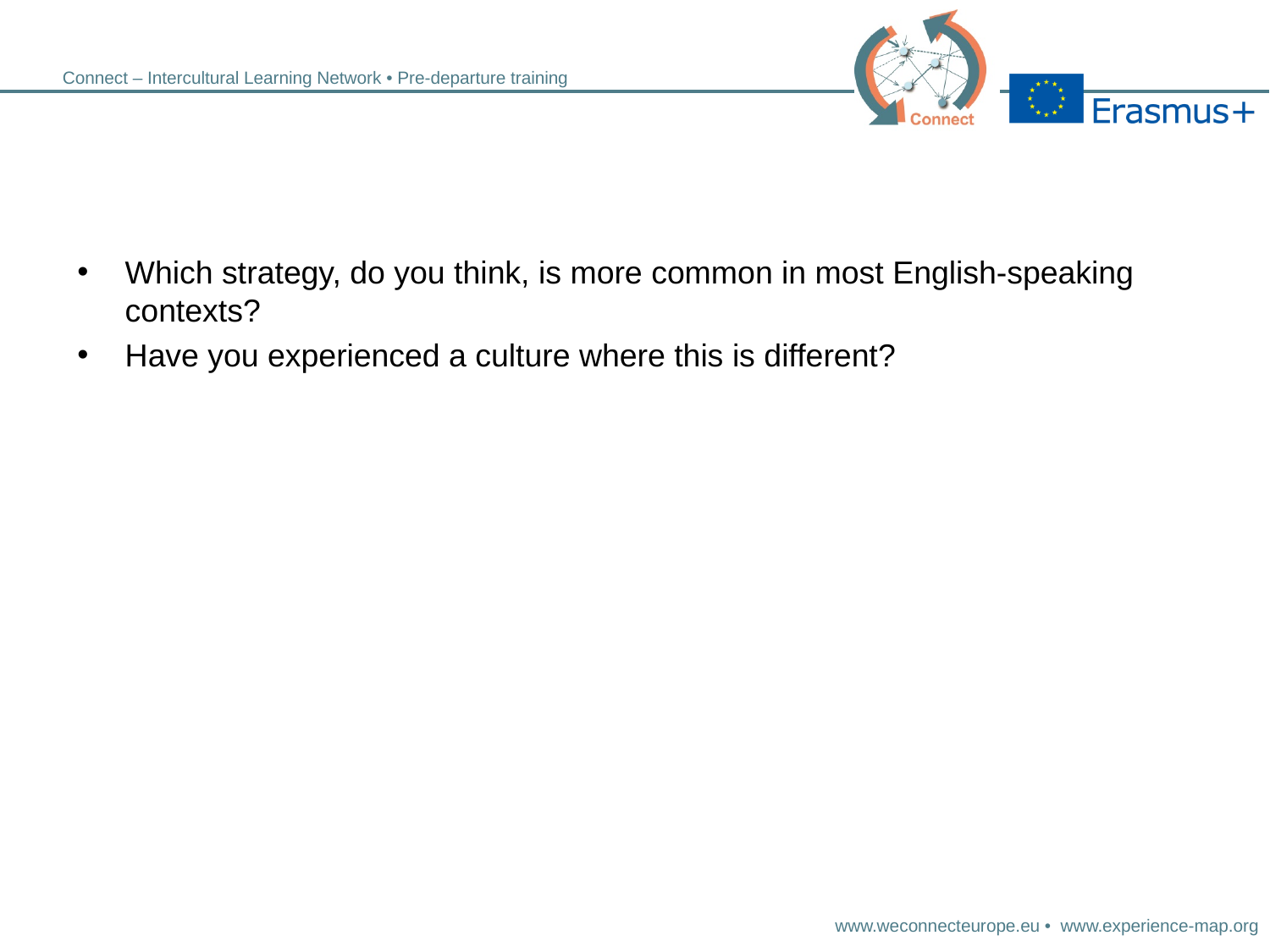

Which strategy, do you think, is more common in most English-speaking contexts?
Have you experienced a culture where this is different?